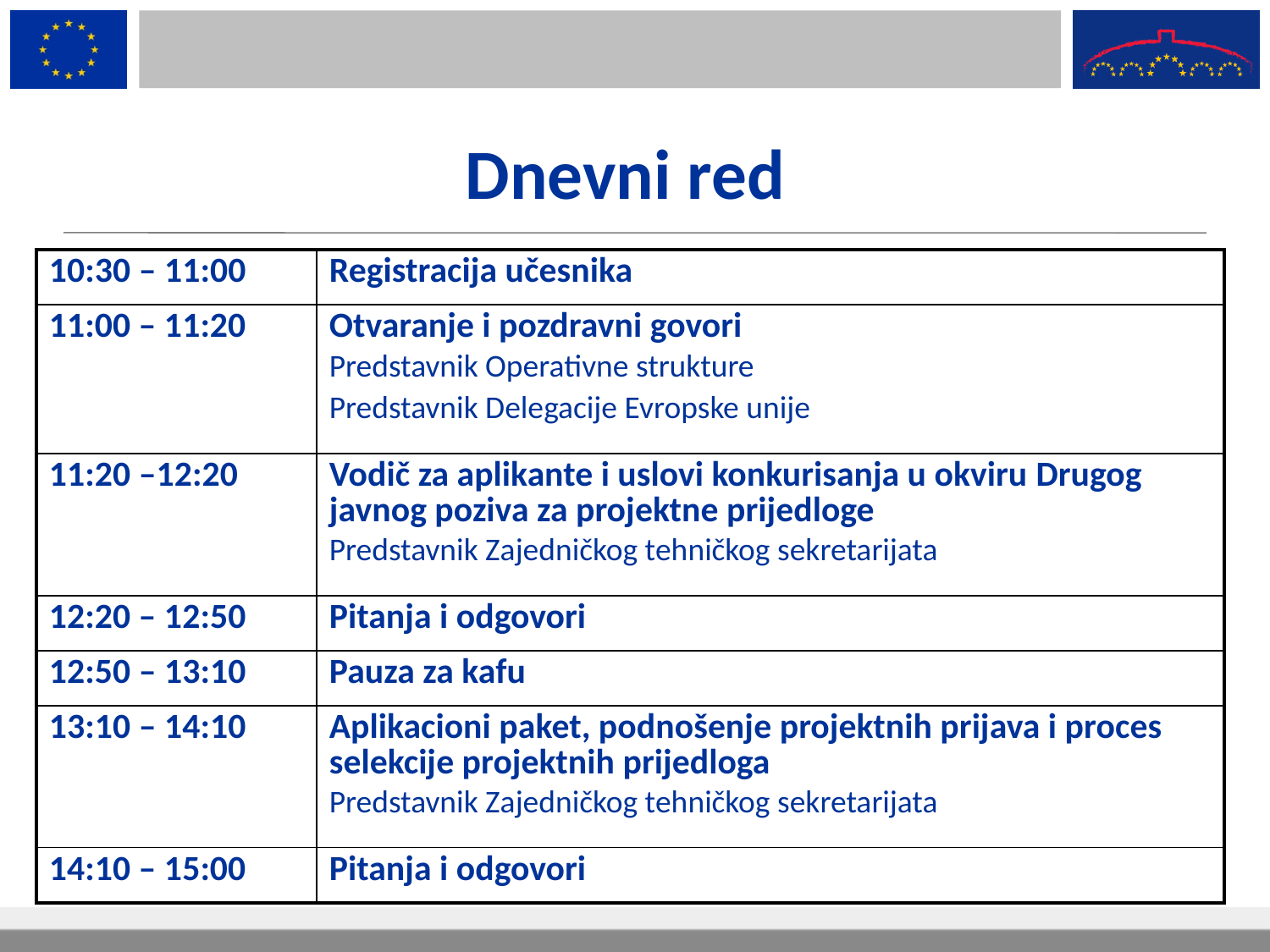

Dnevni red
| 10:30 – 11:00 | Registracija učesnika |
| --- | --- |
| 11:00 – 11:20 | Otvaranje i pozdravni govori Predstavnik Operativne strukture Predstavnik Delegacije Evropske unije |
| 11:20 –12:20 | Vodič za aplikante i uslovi konkurisanja u okviru Drugog javnog poziva za projektne prijedloge Predstavnik Zajedničkog tehničkog sekretarijata |
| 12:20 – 12:50 | Pitanja i odgovori |
| 12:50 – 13:10 | Pauza za kafu |
| 13:10 – 14:10 | Aplikacioni paket, podnošenje projektnih prijava i proces selekcije projektnih prijedloga Predstavnik Zajedničkog tehničkog sekretarijata |
| 14:10 – 15:00 | Pitanja i odgovori |